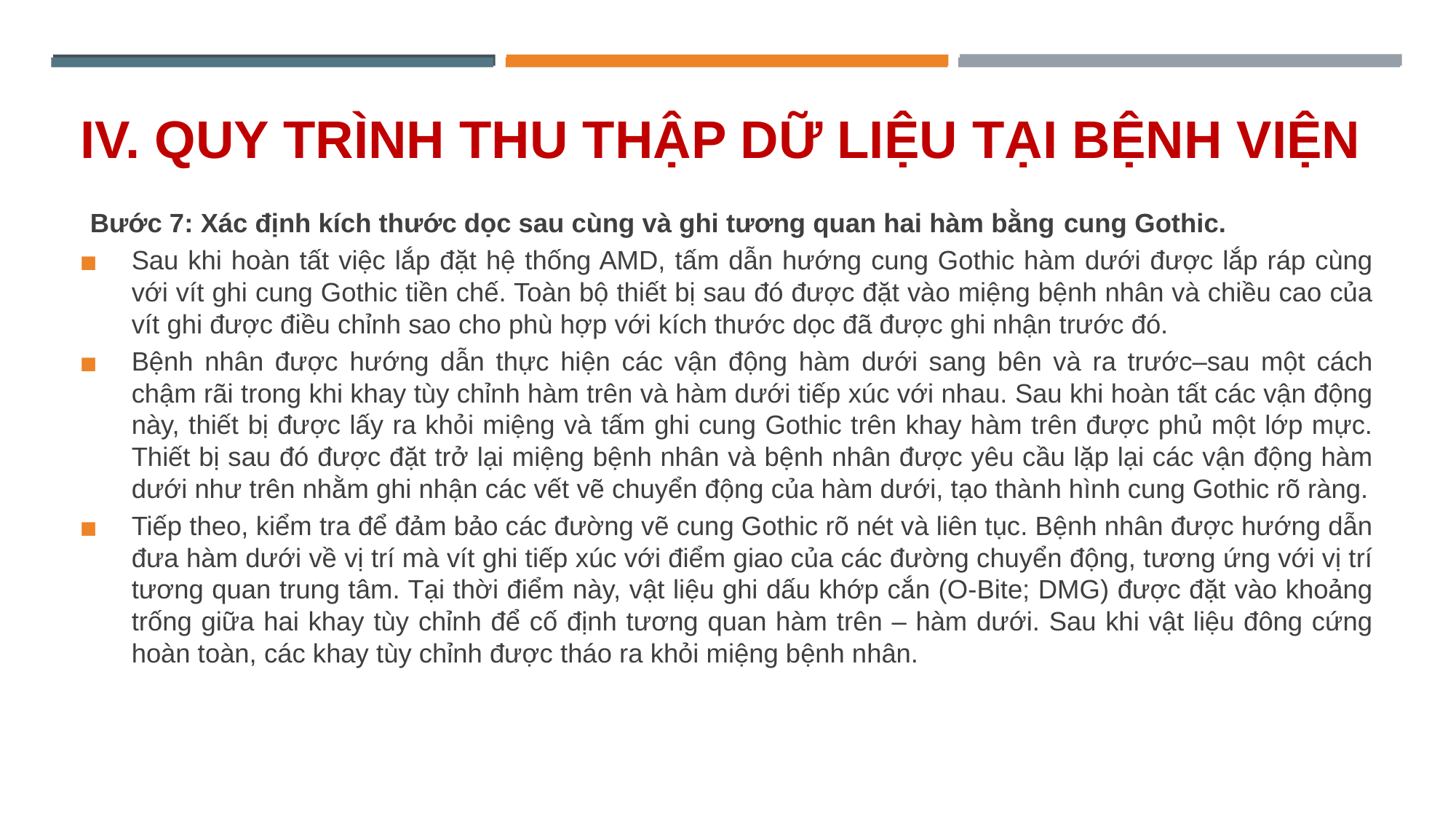

# IV. QUY TRÌNH THU THẬP DỮ LIỆU TẠI BỆNH VIỆN
Bước 7: Xác định kích thước dọc sau cùng và ghi tương quan hai hàm bằng cung Gothic.
Sau khi hoàn tất việc lắp đặt hệ thống AMD, tấm dẫn hướng cung Gothic hàm dưới được lắp ráp cùng với vít ghi cung Gothic tiền chế. Toàn bộ thiết bị sau đó được đặt vào miệng bệnh nhân và chiều cao của vít ghi được điều chỉnh sao cho phù hợp với kích thước dọc đã được ghi nhận trước đó.
Bệnh nhân được hướng dẫn thực hiện các vận động hàm dưới sang bên và ra trước–sau một cách chậm rãi trong khi khay tùy chỉnh hàm trên và hàm dưới tiếp xúc với nhau. Sau khi hoàn tất các vận động này, thiết bị được lấy ra khỏi miệng và tấm ghi cung Gothic trên khay hàm trên được phủ một lớp mực. Thiết bị sau đó được đặt trở lại miệng bệnh nhân và bệnh nhân được yêu cầu lặp lại các vận động hàm dưới như trên nhằm ghi nhận các vết vẽ chuyển động của hàm dưới, tạo thành hình cung Gothic rõ ràng.
Tiếp theo, kiểm tra để đảm bảo các đường vẽ cung Gothic rõ nét và liên tục. Bệnh nhân được hướng dẫn đưa hàm dưới về vị trí mà vít ghi tiếp xúc với điểm giao của các đường chuyển động, tương ứng với vị trí tương quan trung tâm. Tại thời điểm này, vật liệu ghi dấu khớp cắn (O-Bite; DMG) được đặt vào khoảng trống giữa hai khay tùy chỉnh để cố định tương quan hàm trên – hàm dưới. Sau khi vật liệu đông cứng hoàn toàn, các khay tùy chỉnh được tháo ra khỏi miệng bệnh nhân.